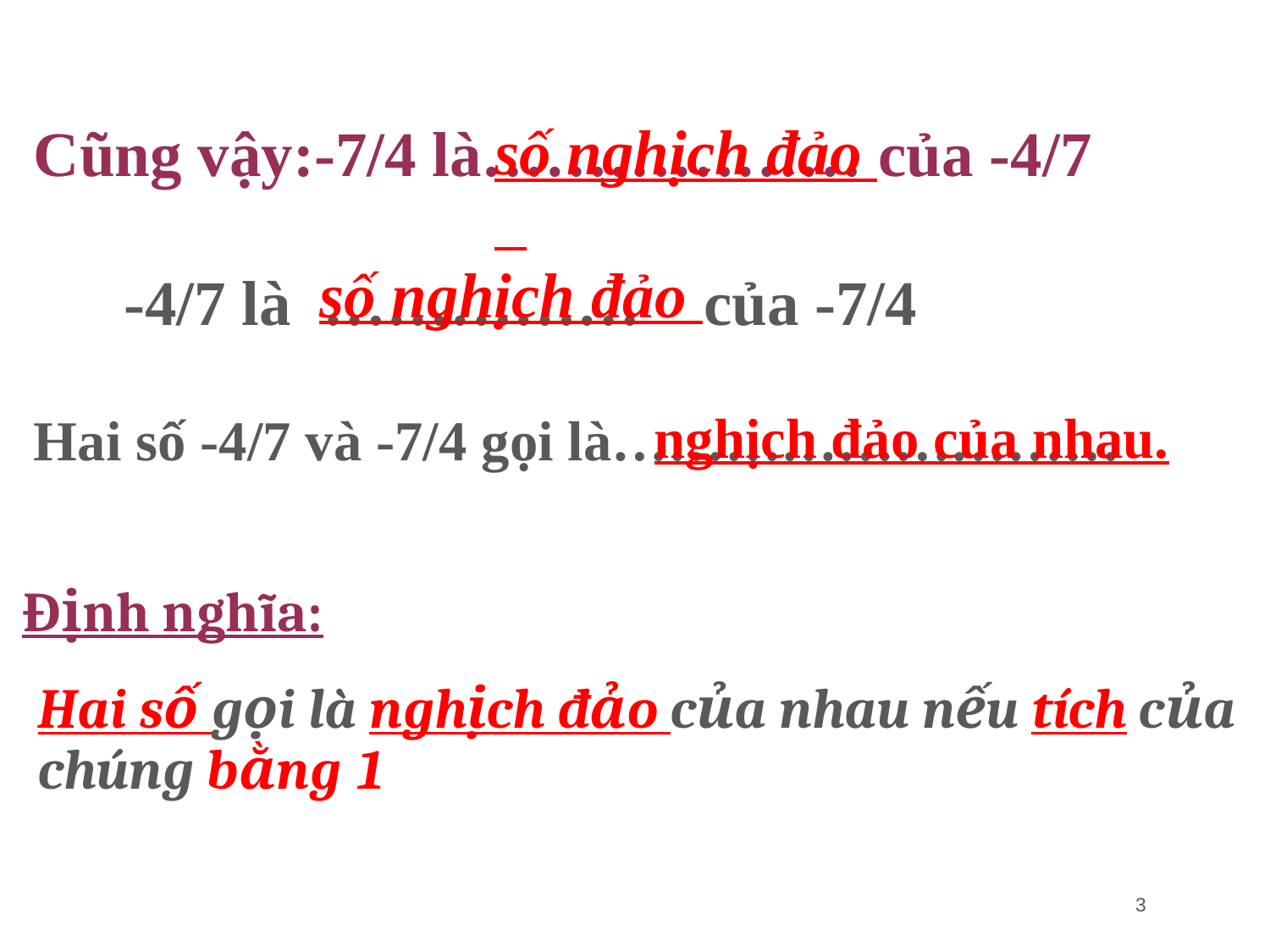

Cũng vậy:-7/4 là……………… của -4/7
số nghịch đảo
số nghịch đảo
-4/7 là  ……………    của -7/4
nghịch đảo của nhau.
Hai số -4/7 và -7/4 gọi là………………………
# Định nghĩa:
Hai số gọi là nghịch đảo của nhau nếu tích của chúng bằng 1
3